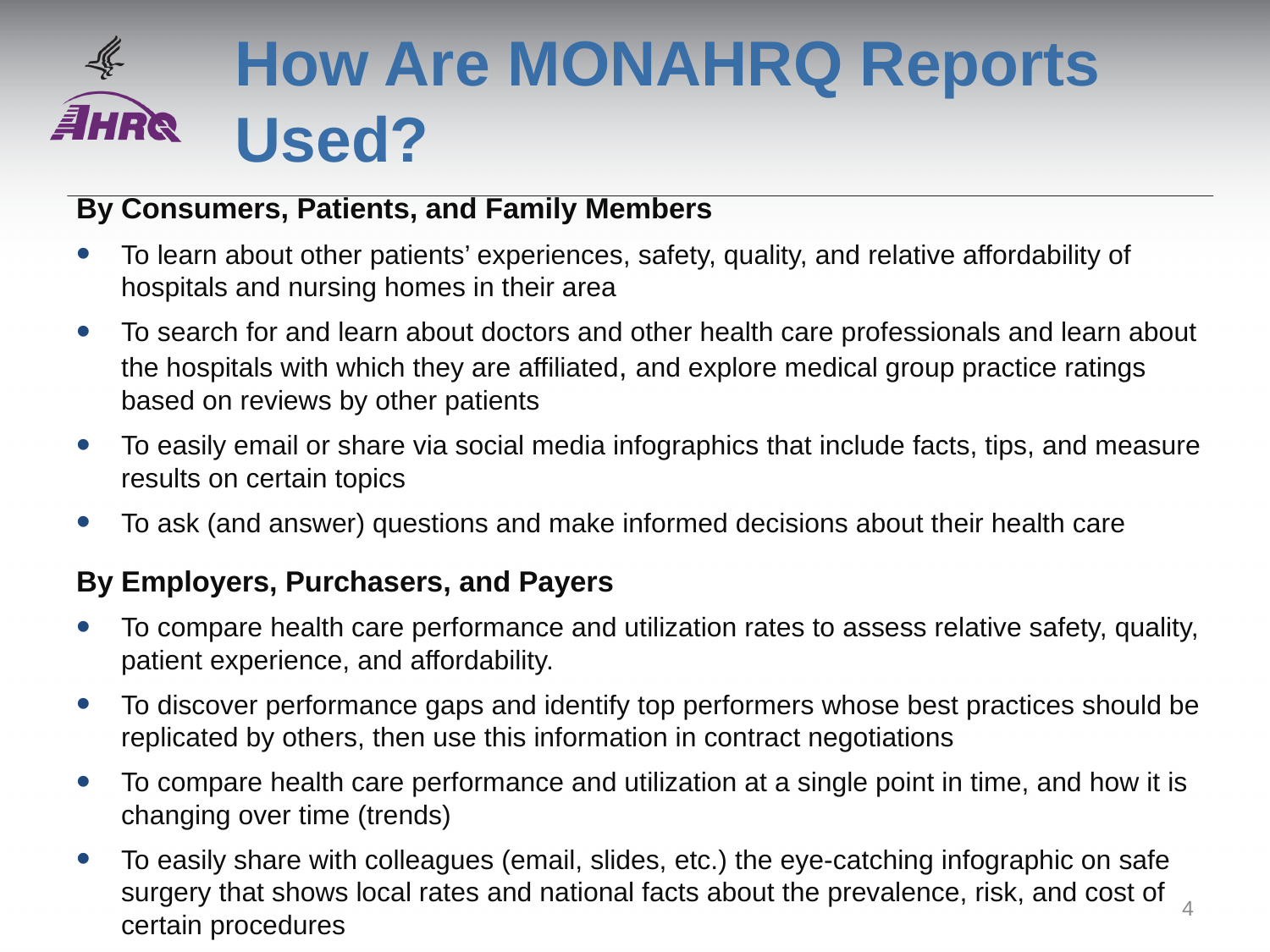

# How Are MONAHRQ Reports Used?
By Consumers, Patients, and Family Members
To learn about other patients’ experiences, safety, quality, and relative affordability of hospitals and nursing homes in their area
To search for and learn about doctors and other health care professionals and learn about the hospitals with which they are affiliated, and explore medical group practice ratings based on reviews by other patients
To easily email or share via social media infographics that include facts, tips, and measure results on certain topics
To ask (and answer) questions and make informed decisions about their health care
By Employers, Purchasers, and Payers
To compare health care performance and utilization rates to assess relative safety, quality, patient experience, and affordability.
To discover performance gaps and identify top performers whose best practices should be replicated by others, then use this information in contract negotiations
To compare health care performance and utilization at a single point in time, and how it is changing over time (trends)
To easily share with colleagues (email, slides, etc.) the eye-catching infographic on safe surgery that shows local rates and national facts about the prevalence, risk, and cost of certain procedures

4